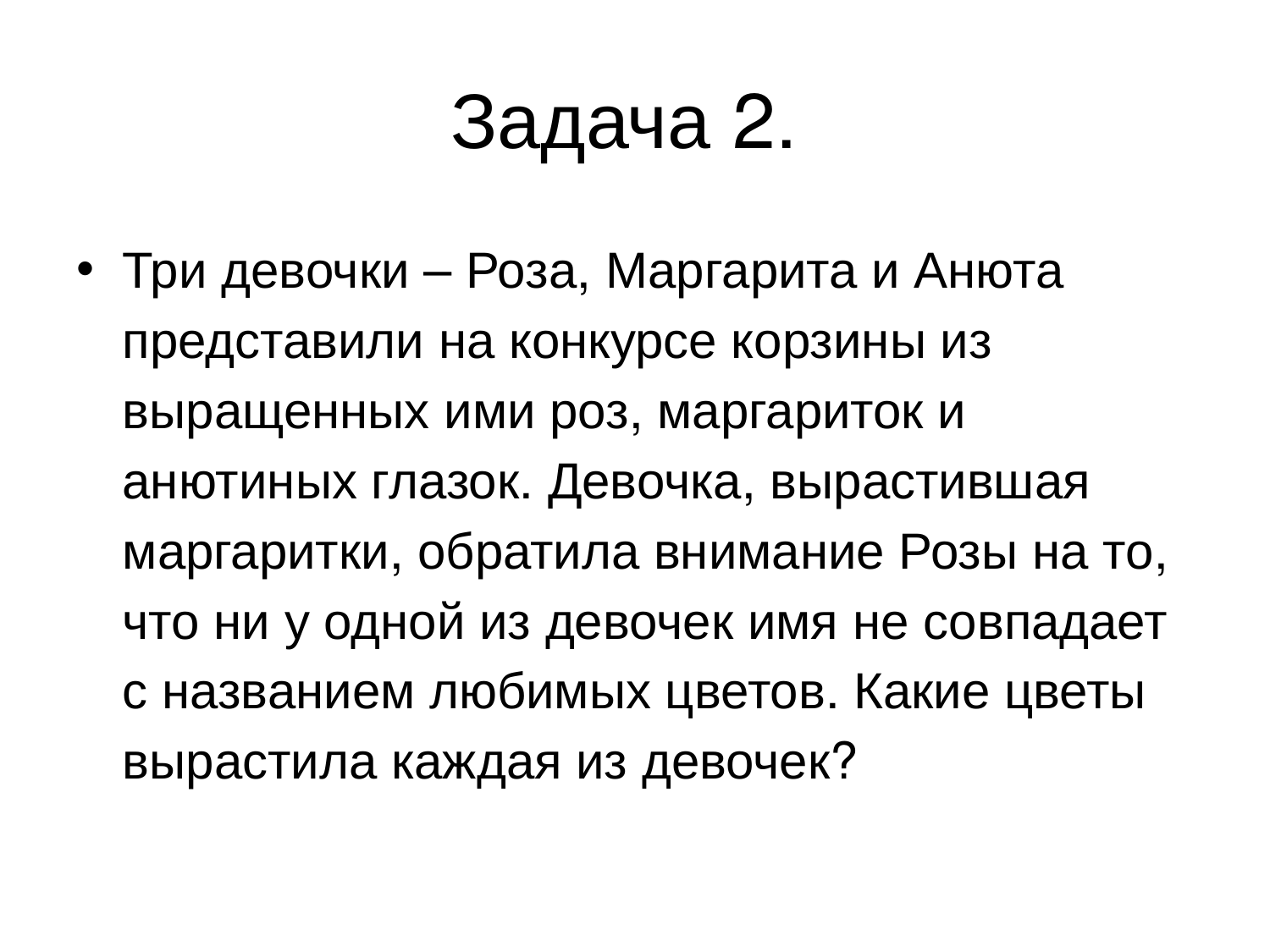

# Задача 2.
Три девочки – Роза, Маргарита и Анюта представили на конкурсе корзины из выращенных ими роз, маргариток и анютиных глазок. Девочка, вырастившая маргаритки, обратила внимание Розы на то, что ни у одной из девочек имя не совпадает с названием любимых цветов. Какие цветы вырастила каждая из девочек?